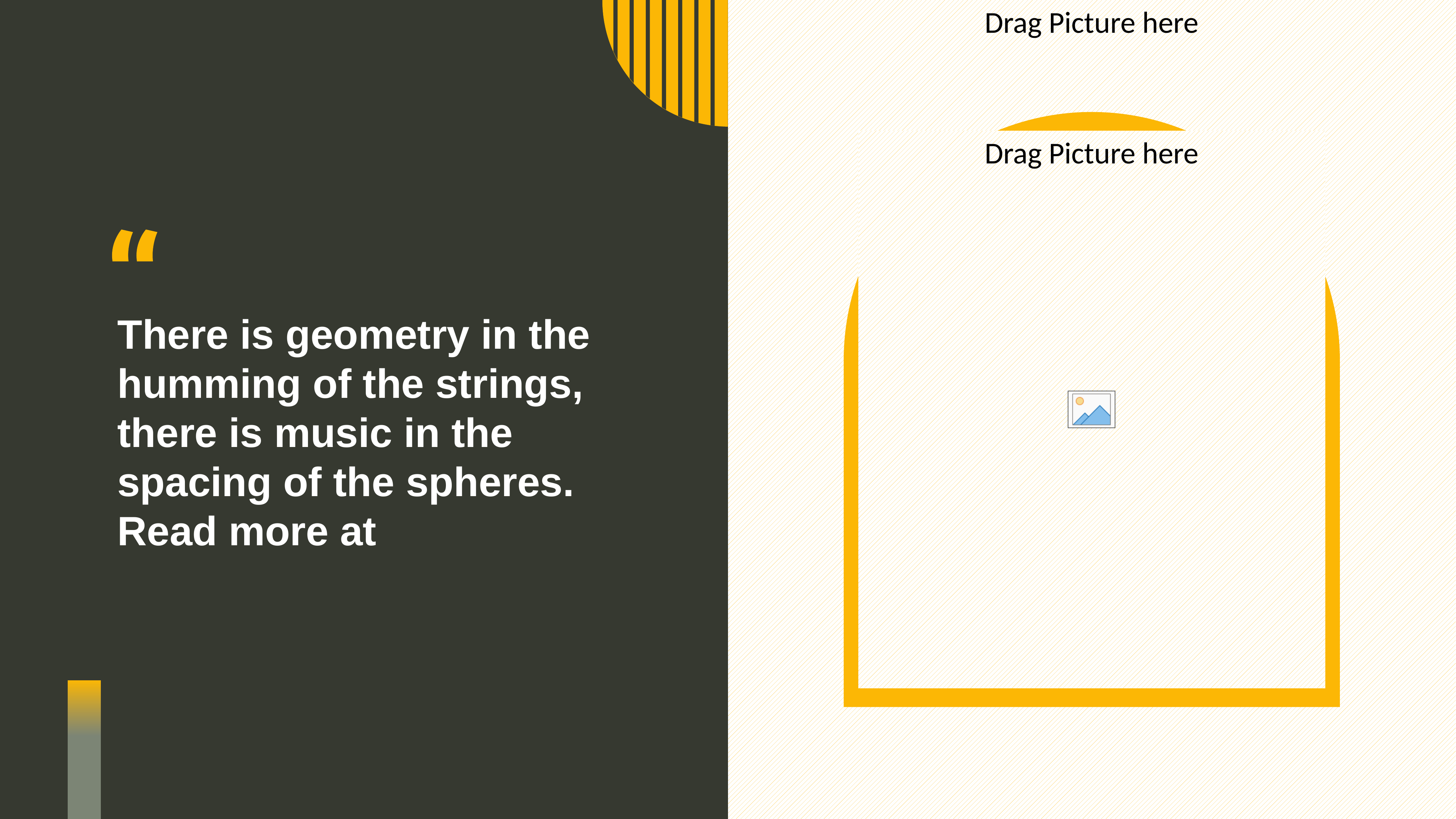

There is geometry in the humming of the strings, there is music in the spacing of the spheres.
Read more at